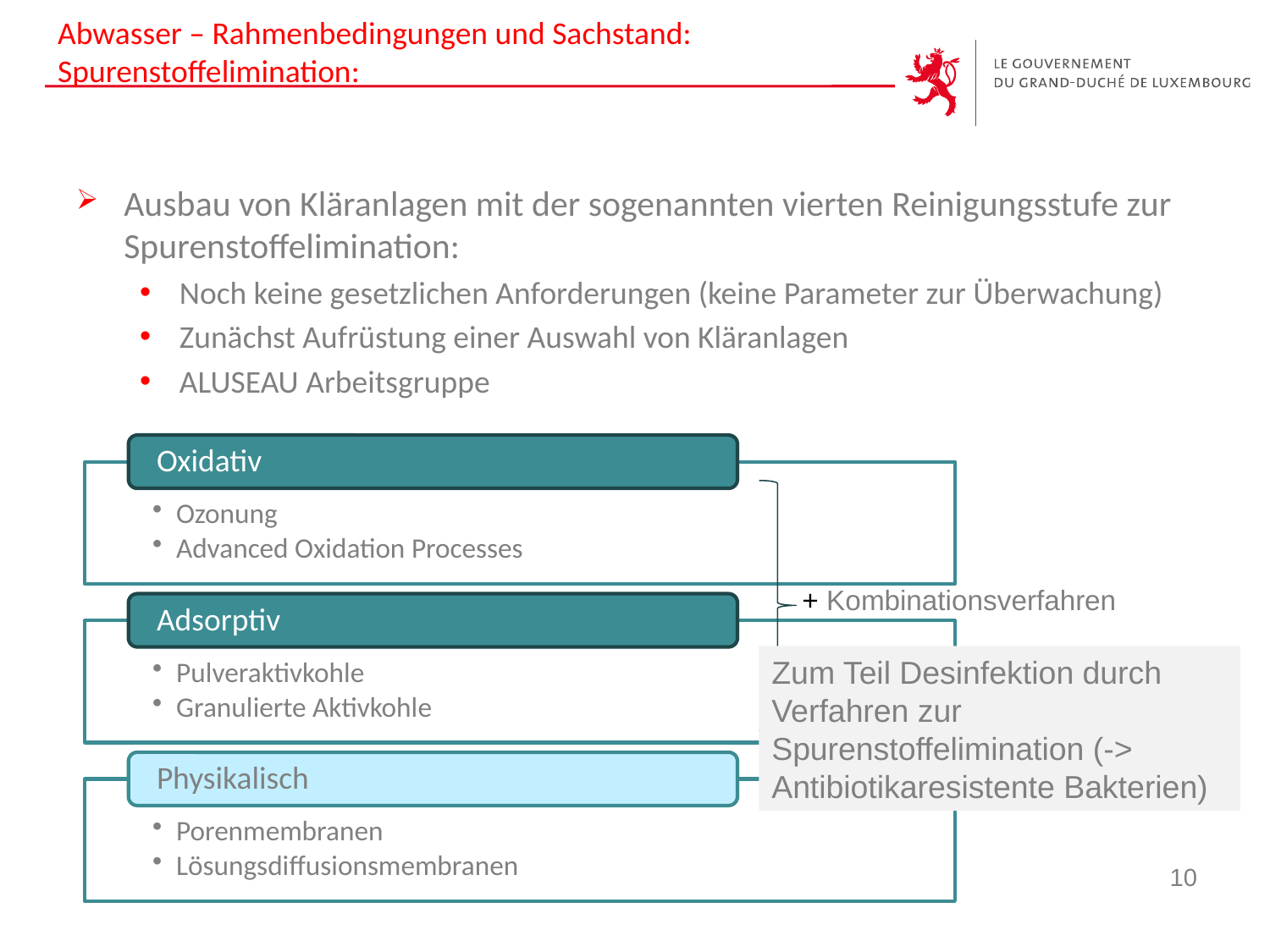

# Abwasser – Rahmenbedingungen und Sachstand: Spurenstoffelimination:
Ausbau von Kläranlagen mit der sogenannten vierten Reinigungsstufe zur Spurenstoffelimination:
Noch keine gesetzlichen Anforderungen (keine Parameter zur Überwachung)
Zunächst Aufrüstung einer Auswahl von Kläranlagen
ALUSEAU Arbeitsgruppe
Ozonung
Advanced Oxidation Processes
Oxidativ
Pulveraktivkohle
Granulierte Aktivkohle
Adsorptiv
Porenmembranen
Lösungsdiffusionsmembranen
Physikalisch

+ Kombinationsverfahren
Zum Teil Desinfektion durch Verfahren zur Spurenstoffelimination (-> Antibiotikaresistente Bakterien)
10